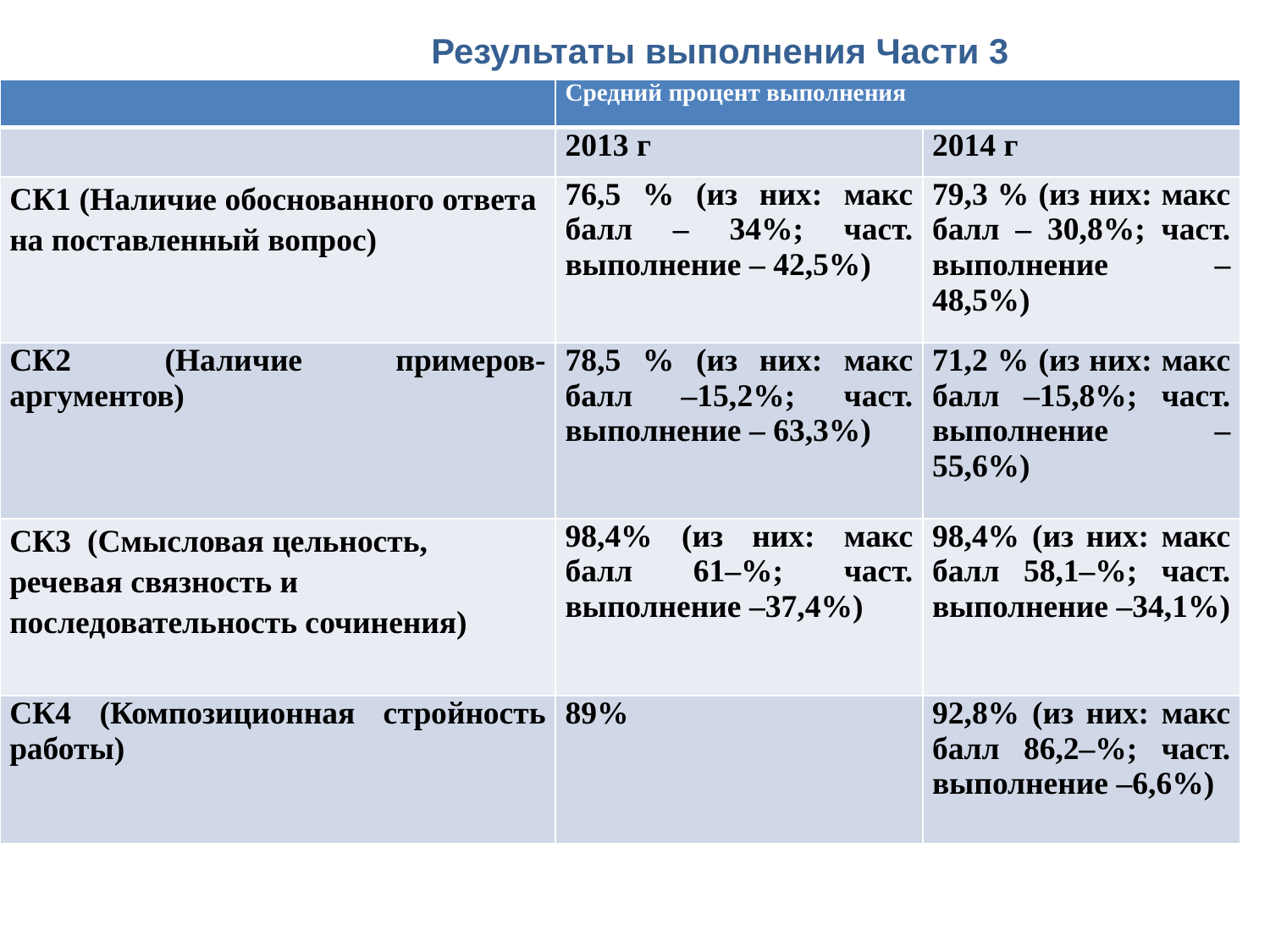

# Результаты выполнения Части 3
|  | Средний процент выполнения |  |
| --- | --- | --- |
|  | 2013 г | 2014 г |
| СК1 (Наличие обоснованного ответа на поставленный вопрос) | 76,5 % (из них: макс балл – 34%; част. выполнение – 42,5%) | 79,3 % (из них: макс балл – 30,8%; част. выполнение – 48,5%) |
| СК2 (Наличие примеров-аргументов) | 78,5 % (из них: макс балл –15,2%; част. выполнение – 63,3%) | 71,2 % (из них: макс балл –15,8%; част. выполнение – 55,6%) |
| СК3 (Смысловая цельность, речевая связность и последовательность сочинения) | 98,4% (из них: макс балл 61–%; част. выполнение –37,4%) | 98,4% (из них: макс балл 58,1–%; част. выполнение –34,1%) |
| СК4 (Композиционная стройность работы) | 89% | 92,8% (из них: макс балл 86,2–%; част. выполнение –6,6%) |